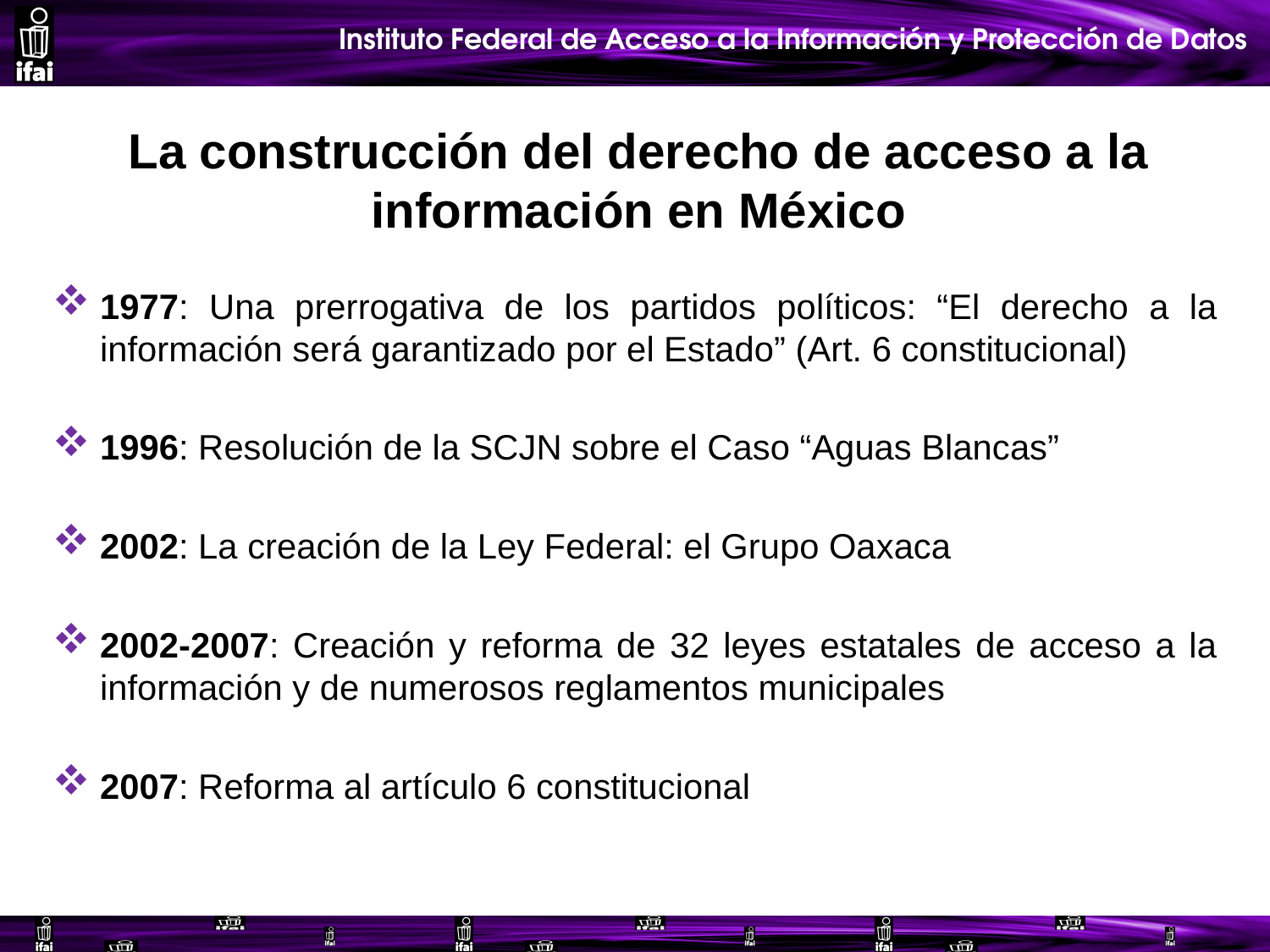

# La construcción del derecho de acceso a la información en México
1977: Una prerrogativa de los partidos políticos: “El derecho a la información será garantizado por el Estado” (Art. 6 constitucional)

1996: Resolución de la SCJN sobre el Caso “Aguas Blancas”

2002: La creación de la Ley Federal: el Grupo Oaxaca

2002-2007: Creación y reforma de 32 leyes estatales de acceso a la información y de numerosos reglamentos municipales

2007: Reforma al artículo 6 constitucional